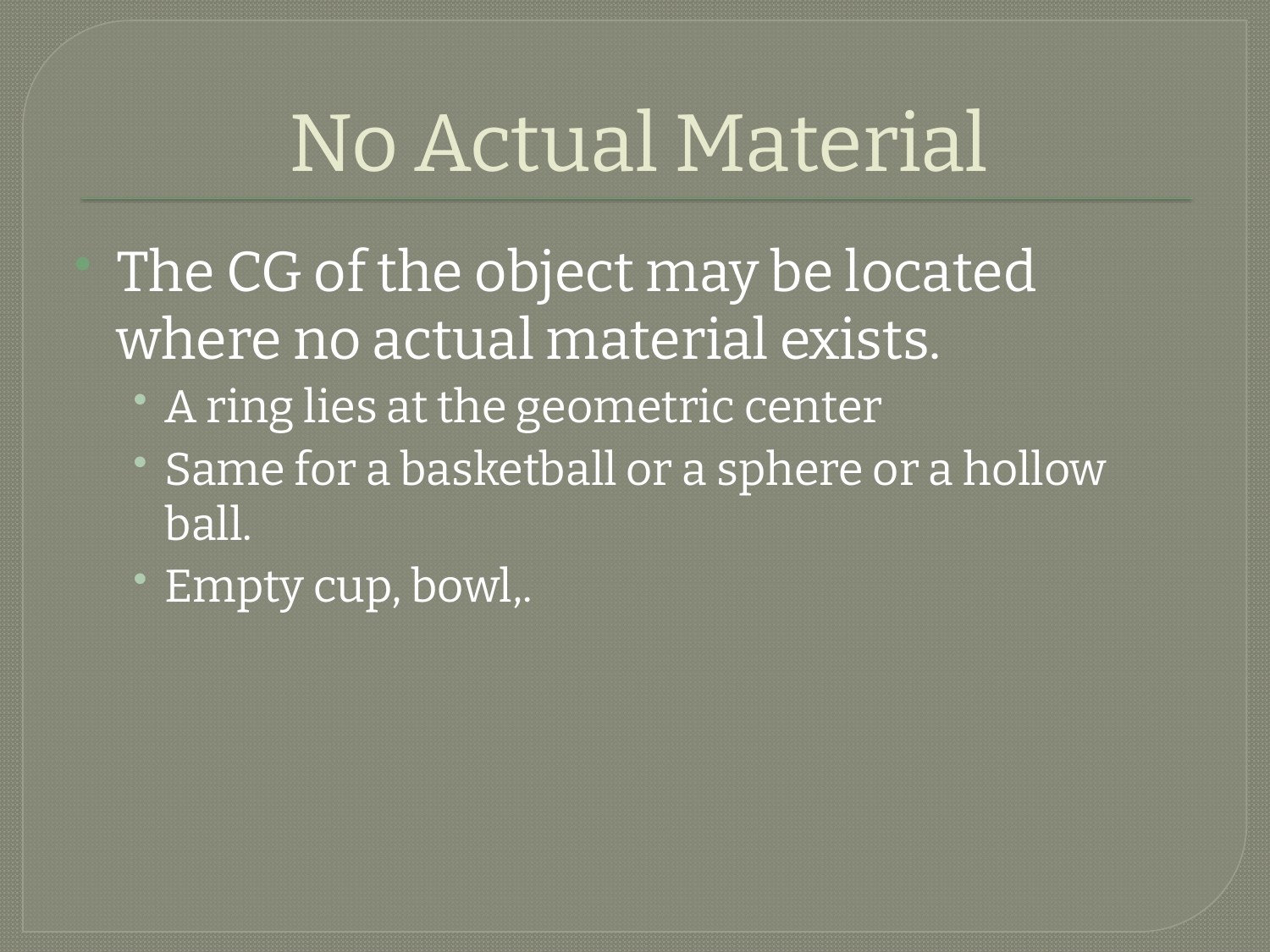

# No Actual Material
The CG of the object may be located where no actual material exists.
A ring lies at the geometric center
Same for a basketball or a sphere or a hollow ball.
Empty cup, bowl,.